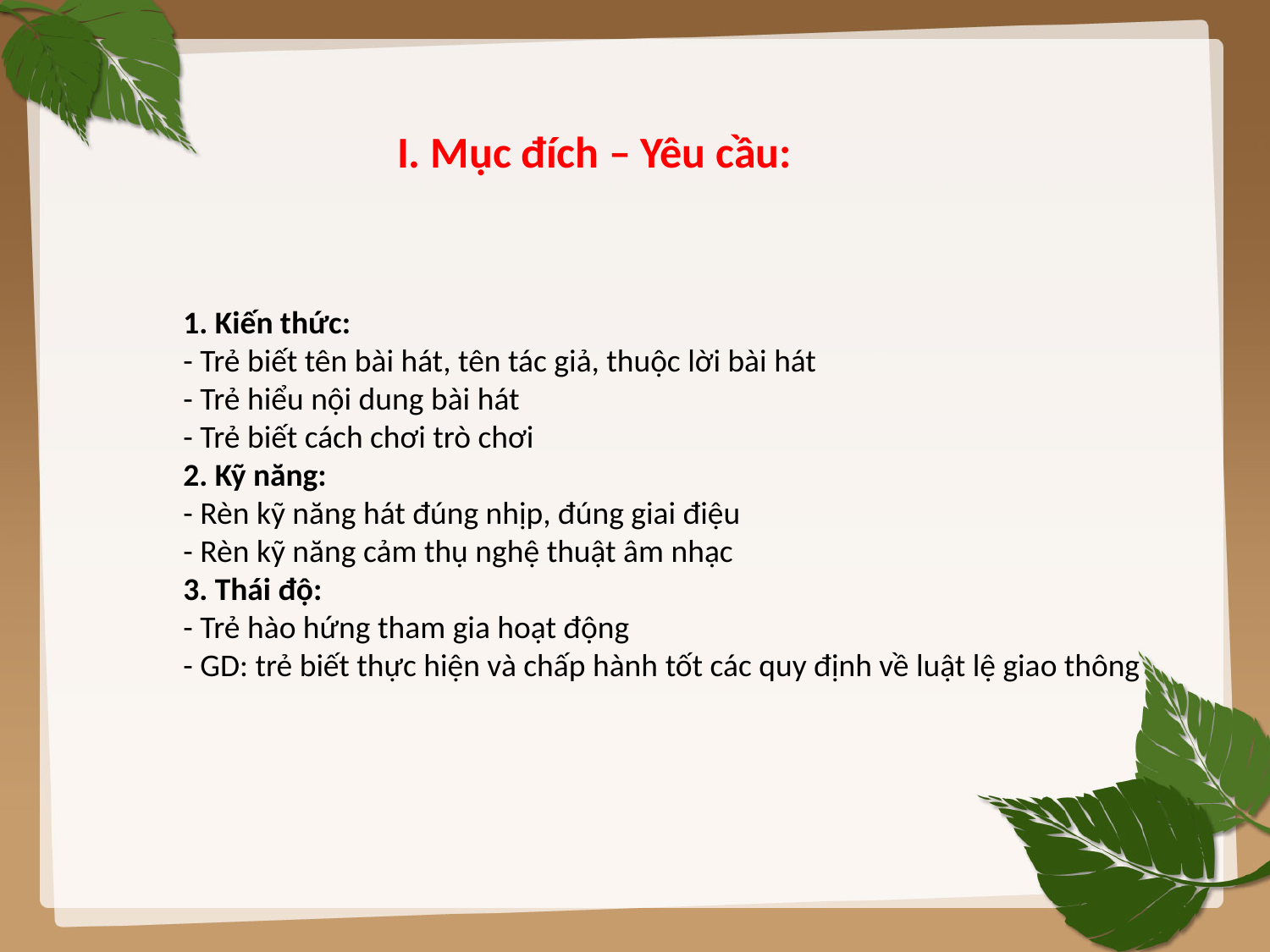

# I. Mục đích – Yêu cầu
I. Mục đích – Yêu cầu:
1. Kiến thức:
- Trẻ biết tên bài hát, tên tác giả, thuộc lời bài hát
- Trẻ hiểu nội dung bài hát
- Trẻ biết cách chơi trò chơi
2. Kỹ năng:
- Rèn kỹ năng hát đúng nhịp, đúng giai điệu
- Rèn kỹ năng cảm thụ nghệ thuật âm nhạc
3. Thái độ:
- Trẻ hào hứng tham gia hoạt động
- GD: trẻ biết thực hiện và chấp hành tốt các quy định về luật lệ giao thông